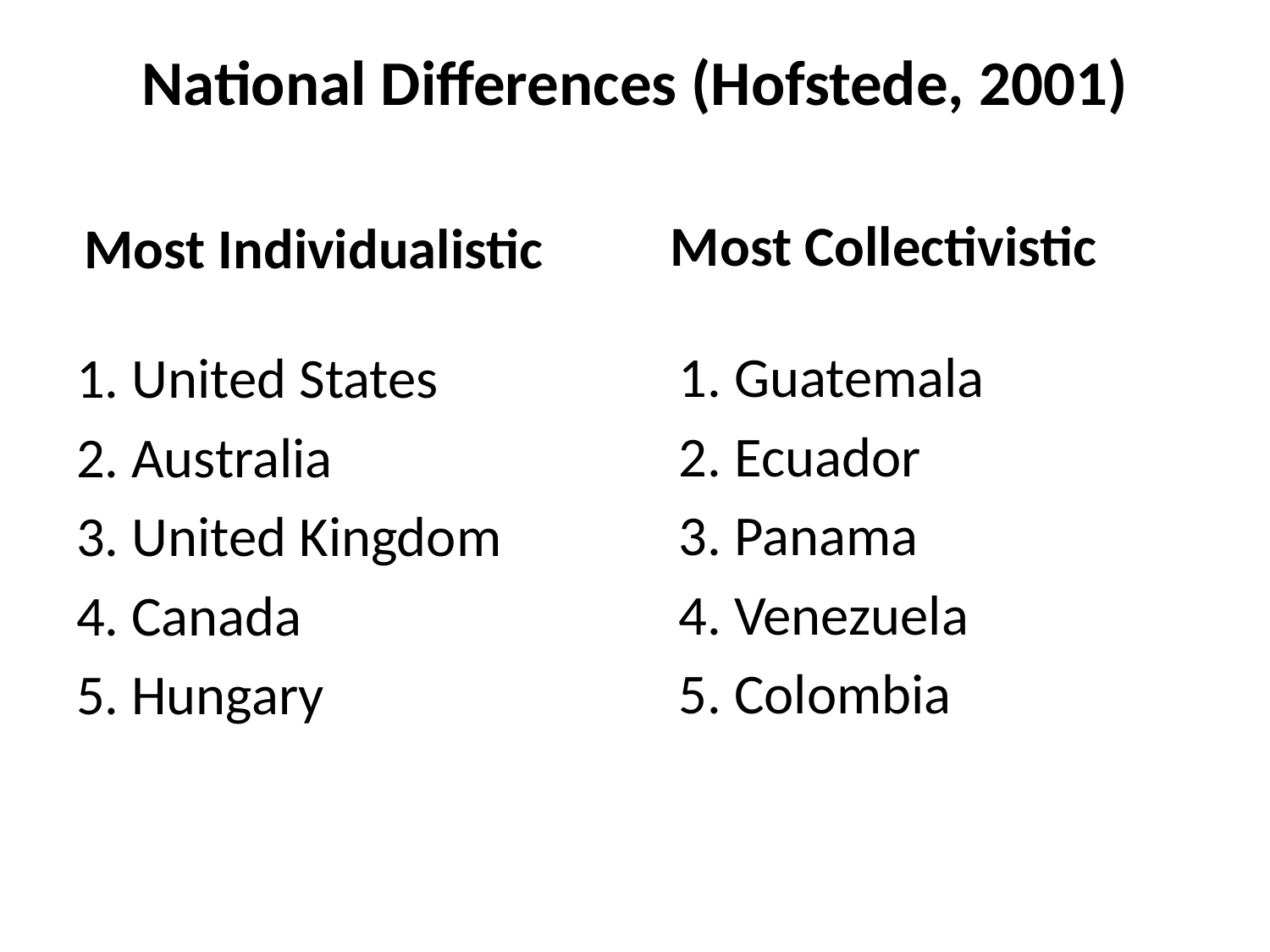

National Differences (Hofstede, 2001)
              Most Collectivistic
# Most Individualistic
1. Guatemala
2. Ecuador
3. Panama
4. Venezuela
5. Colombia
1. United States
2. Australia
3. United Kingdom
4. Canada
5. Hungary